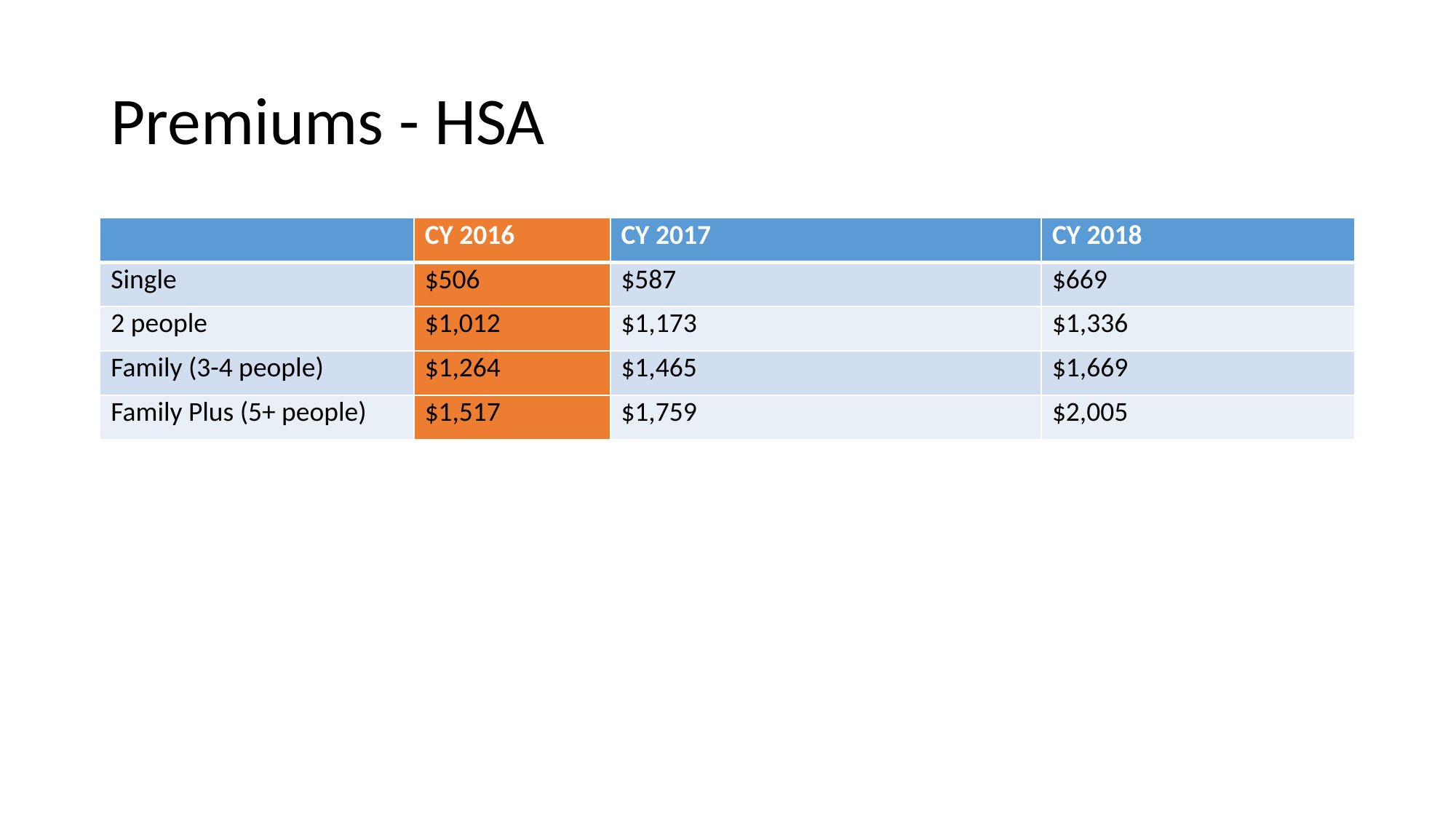

# Premiums - HSA
|  | CY 2016 | CY 2017 | CY 2018 |
| --- | --- | --- | --- |
| Single | $506 | $587 | $669 |
| 2 people | $1,012 | $1,173 | $1,336 |
| Family (3-4 people) | $1,264 | $1,465 | $1,669 |
| Family Plus (5+ people) | $1,517 | $1,759 | $2,005 |